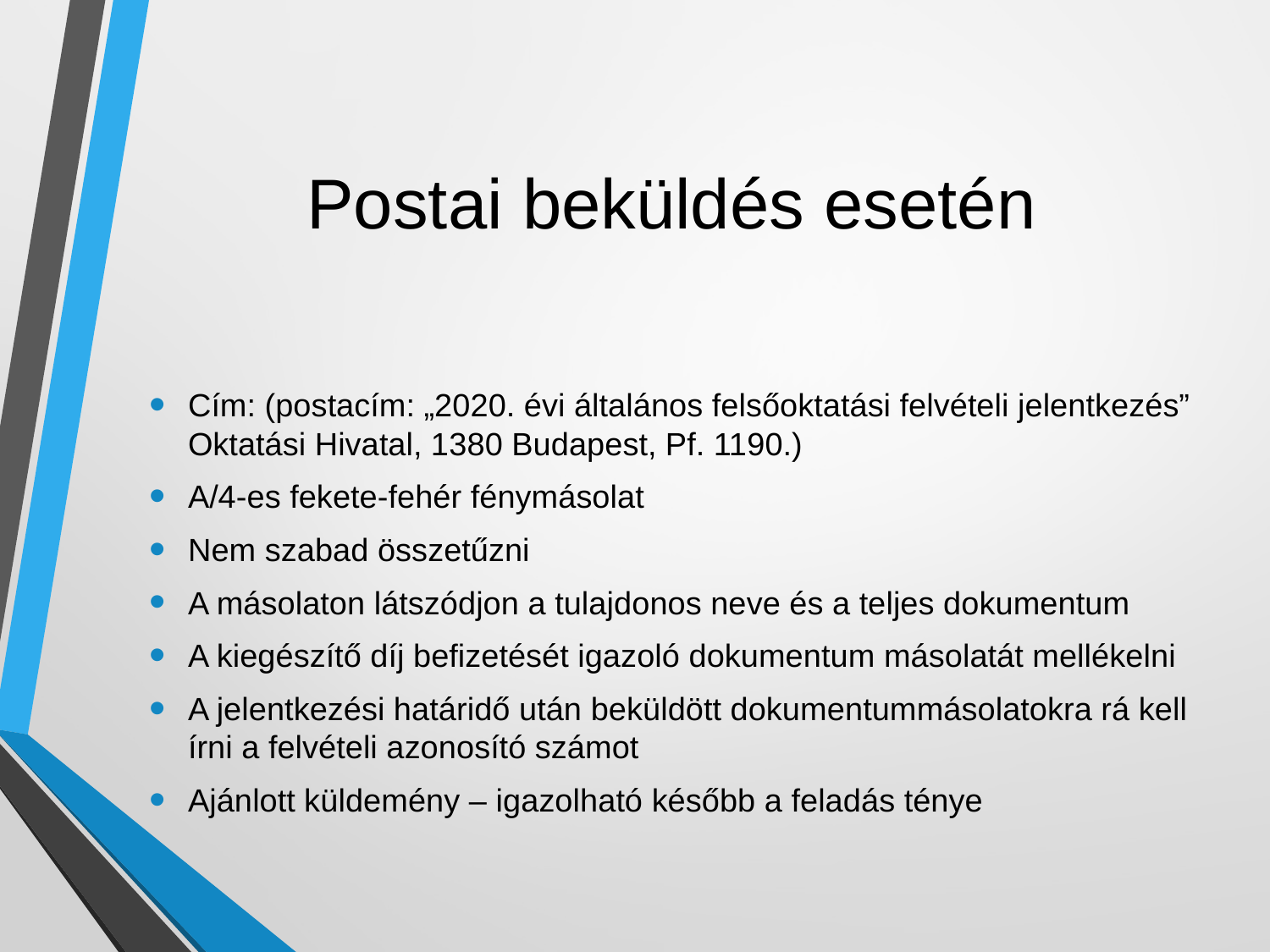

# Postai beküldés esetén
Cím: (postacím: „2020. évi általános felsőoktatási felvételi jelentkezés” Oktatási Hivatal, 1380 Budapest, Pf. 1190.)
A/4-es fekete-fehér fénymásolat
Nem szabad összetűzni
A másolaton látszódjon a tulajdonos neve és a teljes dokumentum
A kiegészítő díj befizetését igazoló dokumentum másolatát mellékelni
A jelentkezési határidő után beküldött dokumentummásolatokra rá kell írni a felvételi azonosító számot
Ajánlott küldemény – igazolható később a feladás ténye